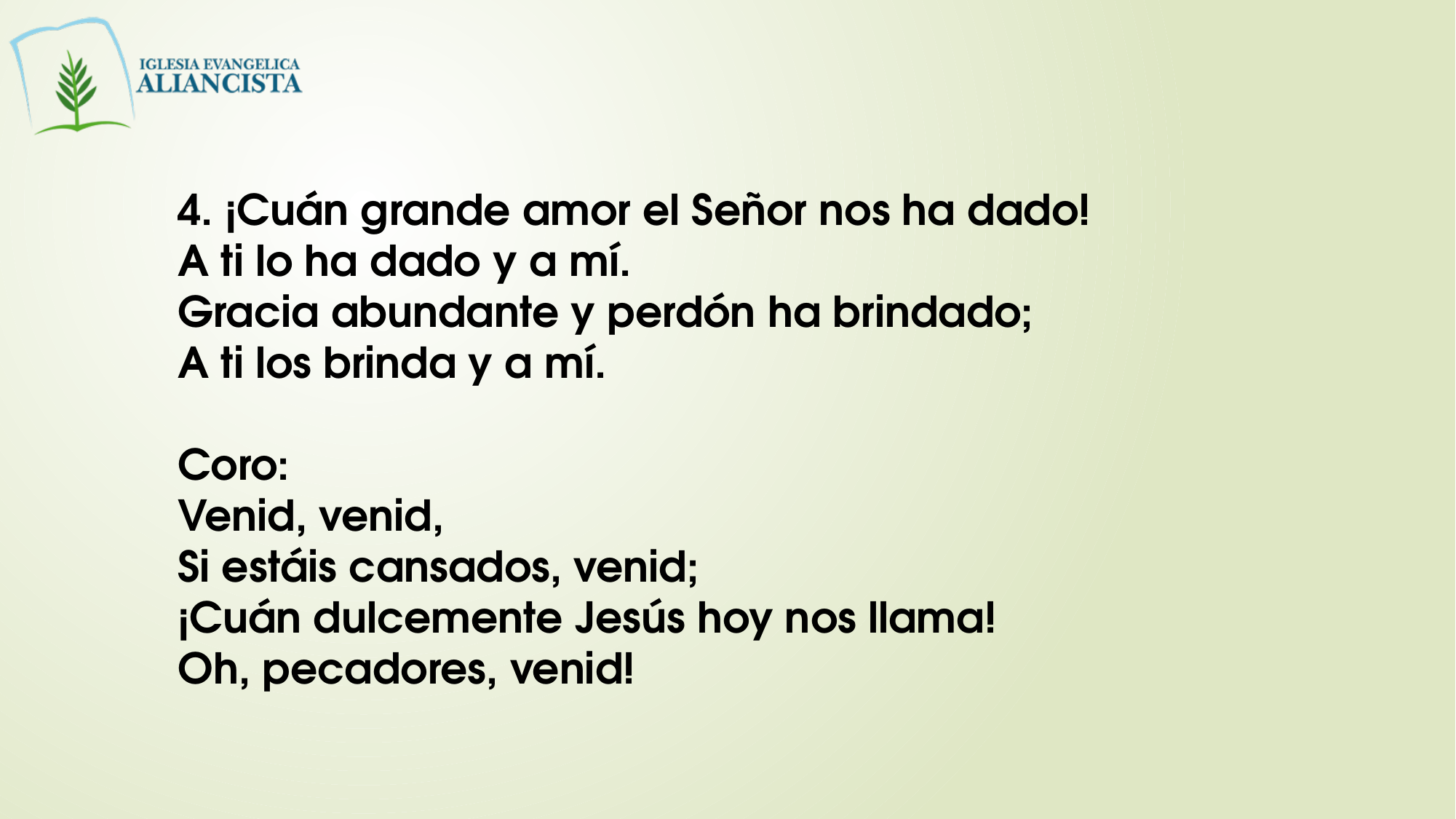

4. ¡Cuán grande amor el Señor nos ha dado!
A ti lo ha dado y a mí.
Gracia abundante y perdón ha brindado;
A ti los brinda y a mí.

Coro:
Venid, venid,
Si estáis cansados, venid;
¡Cuán dulcemente Jesús hoy nos llama!
Oh, pecadores, venid!